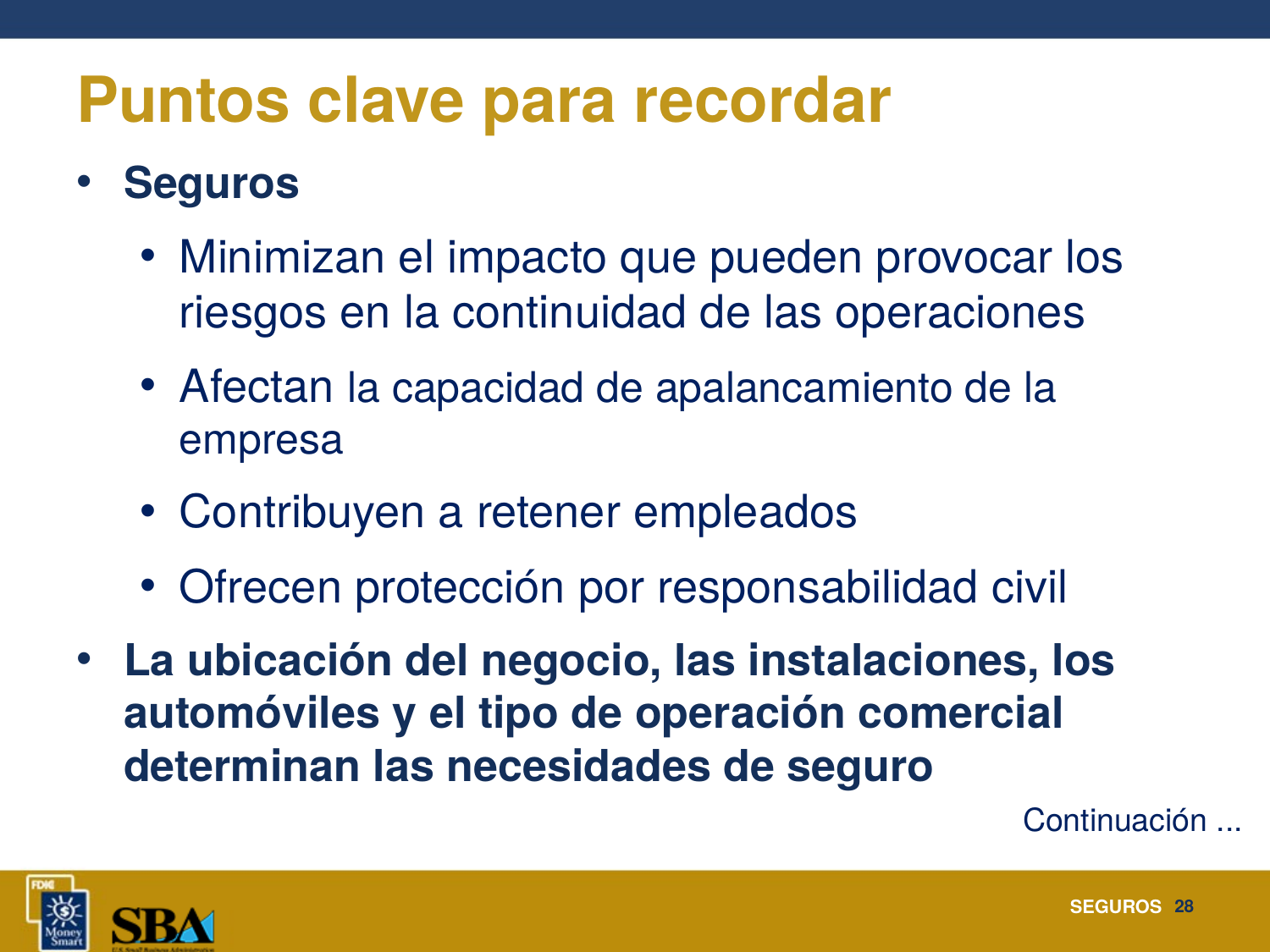

# Puntos clave para recordar
Seguros
Minimizan el impacto que pueden provocar los riesgos en la continuidad de las operaciones
Afectan la capacidad de apalancamiento de la empresa
Contribuyen a retener empleados
Ofrecen protección por responsabilidad civil
La ubicación del negocio, las instalaciones, los automóviles y el tipo de operación comercial determinan las necesidades de seguro
Continuación ...